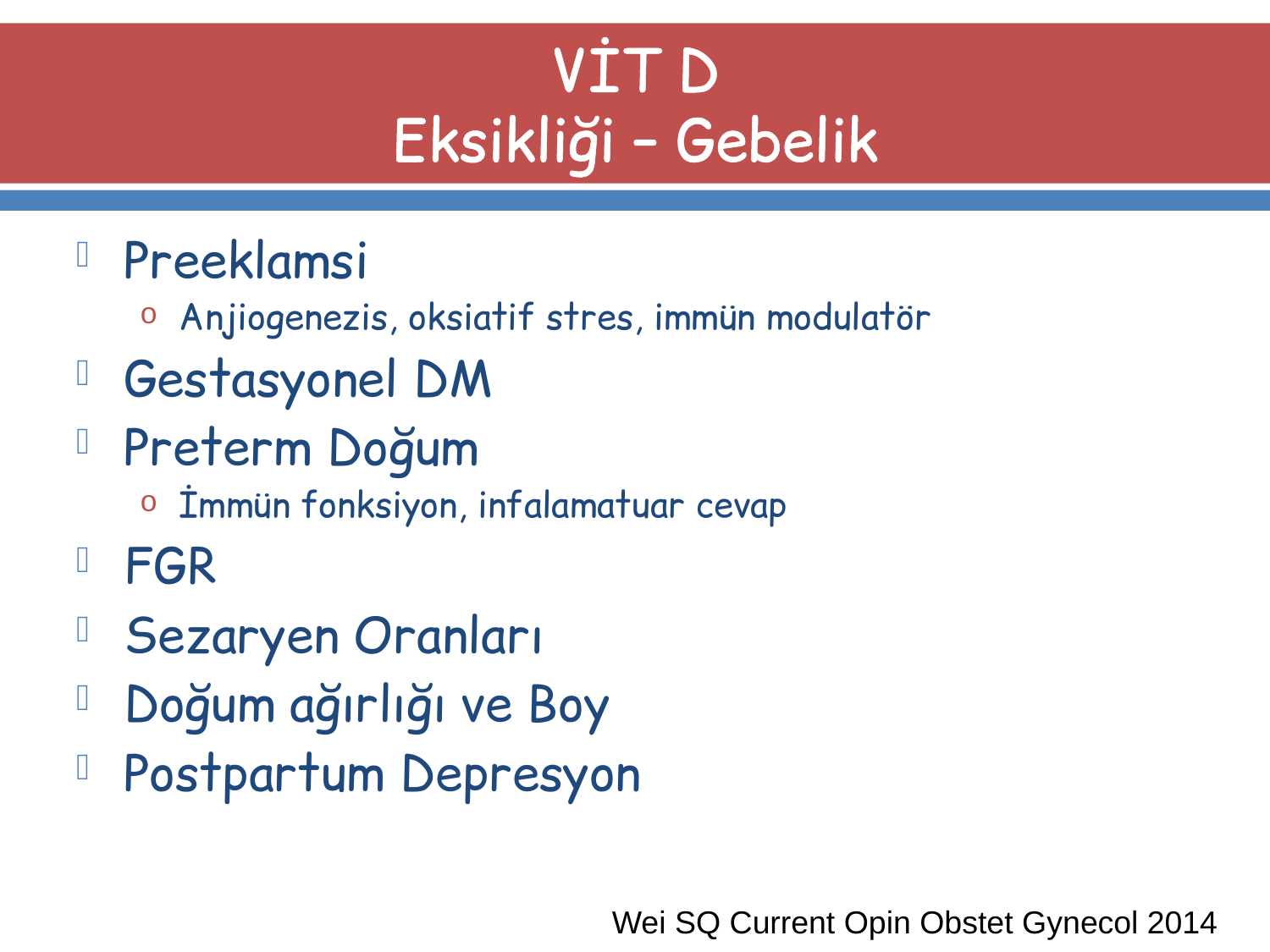

# VİT D Eksikliği – Gebelik
Preeklamsi
Anjiogenezis, oksiatif stres, immün modulatör
Gestasyonel DM
Preterm Doğum
İmmün fonksiyon, infalamatuar cevap
FGR
Sezaryen Oranları
Doğum ağırlığı ve Boy
Postpartum Depresyon

Wei SQ Current Opin Obstet Gynecol 2014